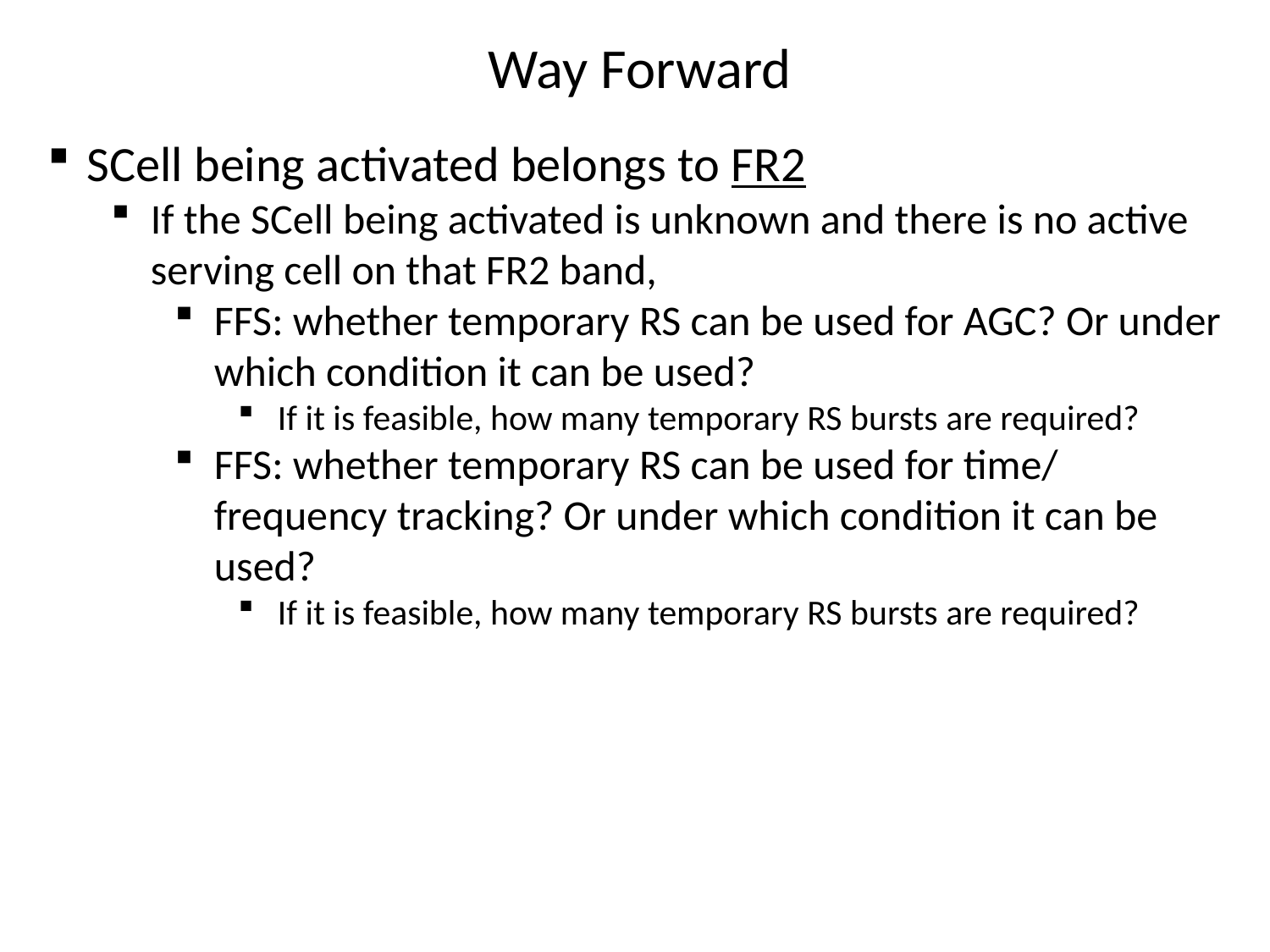

# Way Forward
SCell being activated belongs to FR2
If the SCell being activated is unknown and there is no active serving cell on that FR2 band,
FFS: whether temporary RS can be used for AGC? Or under which condition it can be used?
If it is feasible, how many temporary RS bursts are required?
FFS: whether temporary RS can be used for time/ frequency tracking? Or under which condition it can be used?
If it is feasible, how many temporary RS bursts are required?